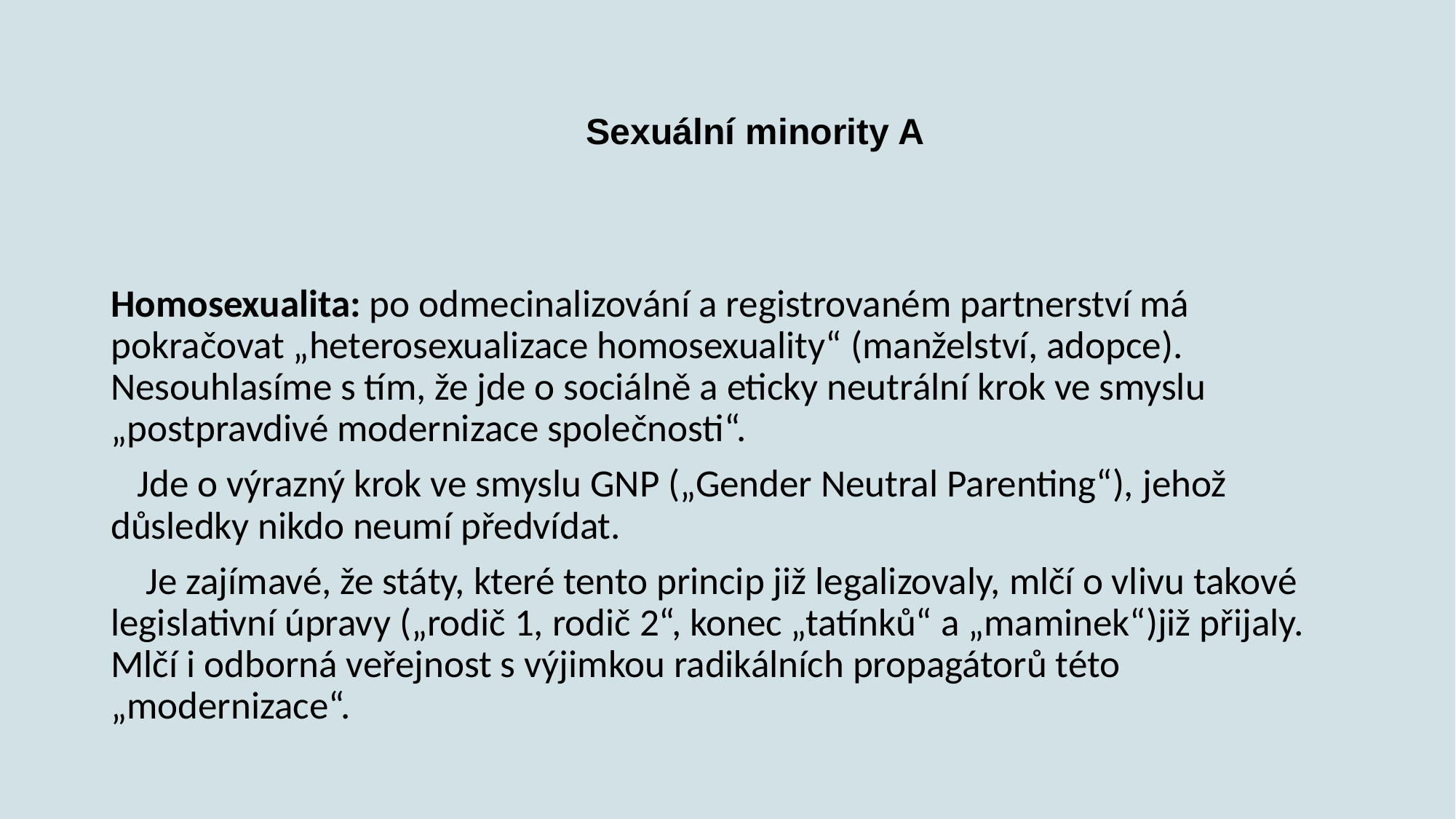

# Sexuální minority A

Homosexualita: po odmecinalizování a registrovaném partnerství má pokračovat „heterosexualizace homosexuality“ (manželství, adopce). Nesouhlasíme s tím, že jde o sociálně a eticky neutrální krok ve smyslu „postpravdivé modernizace společnosti“.
   Jde o výrazný krok ve smyslu GNP („Gender Neutral Parenting“), jehož důsledky nikdo neumí předvídat.
    Je zajímavé, že státy, které tento princip již legalizovaly, mlčí o vlivu takové legislativní úpravy („rodič 1, rodič 2“, konec „tatínků“ a „maminek“)již přijaly. Mlčí i odborná veřejnost s výjimkou radikálních propagátorů této „modernizace“.